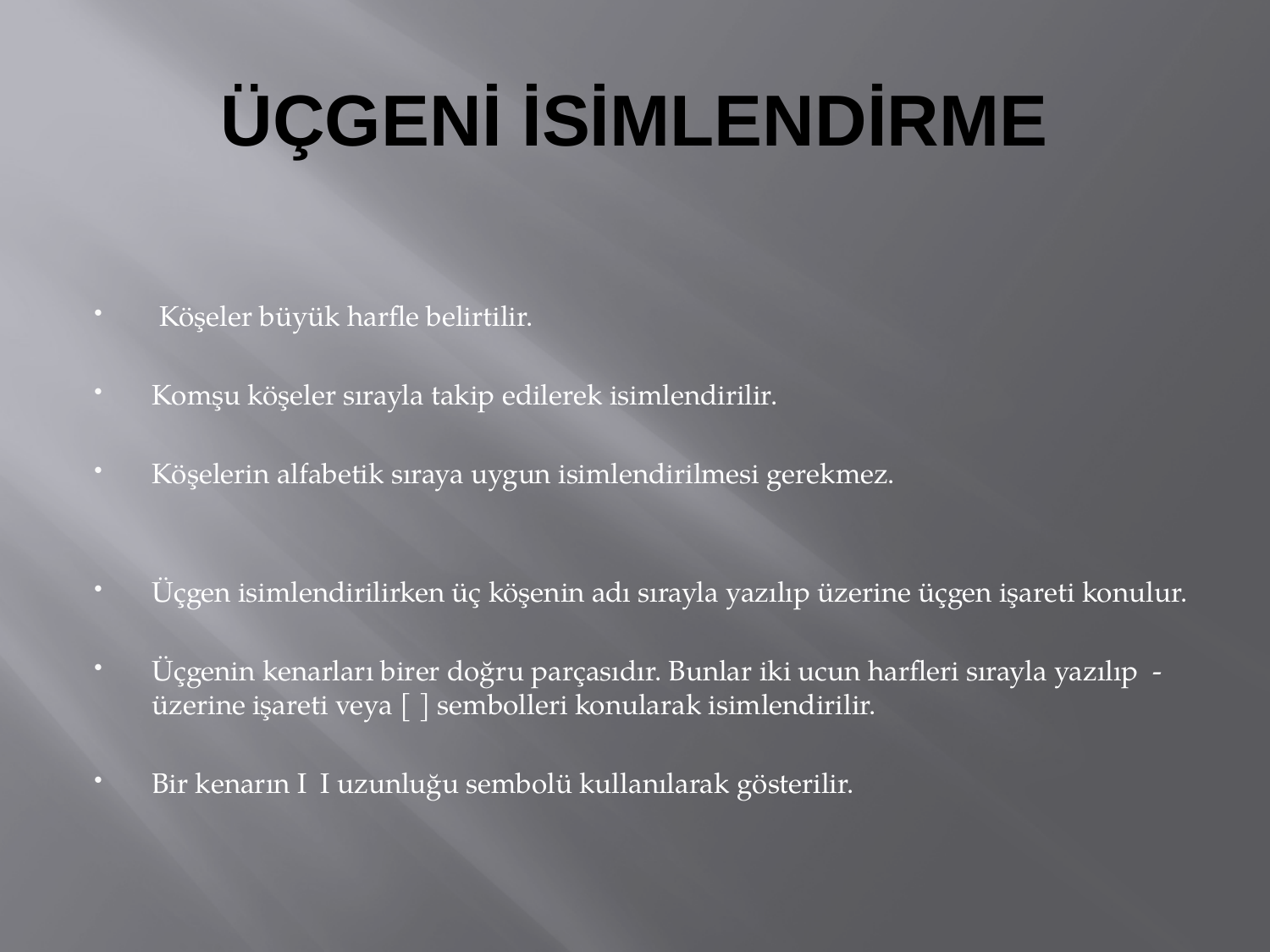

# ÜÇGENİ İSİMLENDİRME

 Köşeler büyük harfle belirtilir.

Komşu köşeler sırayla takip edilerek isimlendirilir.

Köşelerin alfabetik sıraya uygun isimlendirilmesi gerekmez.

Üçgen isimlendirilirken üç köşenin adı sırayla yazılıp üzerine üçgen işareti konulur.

Üçgenin kenarları birer doğru parçasıdır. Bunlar iki ucun harfleri sırayla yazılıp  -   üzerine işareti veya [ ] sembolleri konularak isimlendirilir.

Bir kenarın I  I uzunluğu sembolü kullanılarak gösterilir.